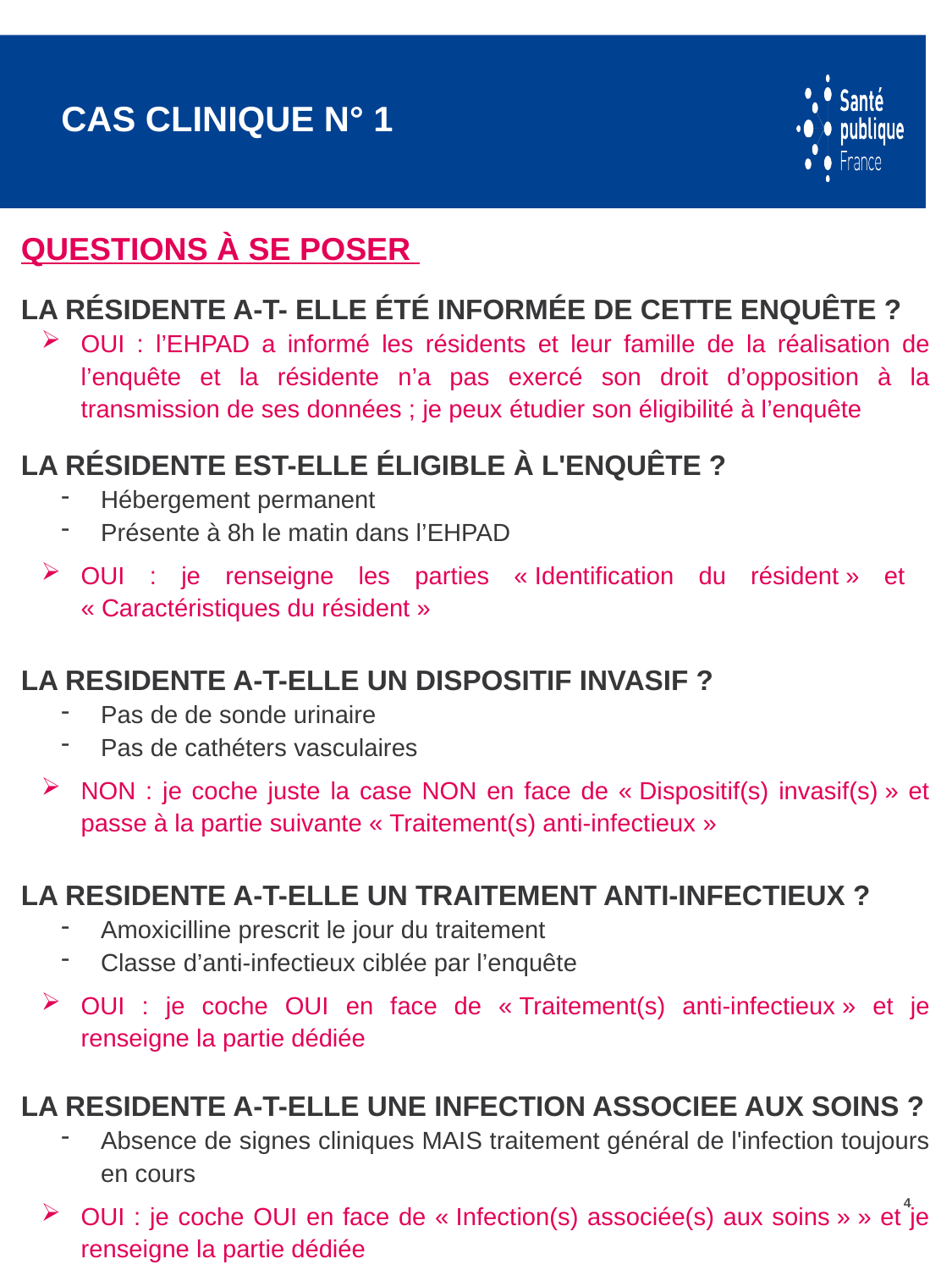

# Cas clinique n° 1
Questions à se poser
LA Résidente a-t- elle été informéE de cette enquête ?
OUI : l’EHPAD a informé les résidents et leur famille de la réalisation de l’enquête et la résidente n’a pas exercé son droit d’opposition à la transmission de ses données ; je peux étudier son éligibilité à l’enquête
La résidente est-elle éligible à l'Enquête ?
Hébergement permanent
Présente à 8h le matin dans l’EHPAD
OUI : je renseigne les parties « Identification du résident » et  « Caractéristiques du résident »

LA RESIDENTE A-T-ELLE un Dispositif invasif ?
Pas de de sonde urinaire
Pas de cathéters vasculaires
NON : je coche juste la case NON en face de « Dispositif(s) invasif(s) » et passe à la partie suivante « Traitement(s) anti-infectieux »

LA RESIDENTE A-T-ELLE UN TRAITEMENT ANTI-INFECTIEUX ?
Amoxicilline prescrit le jour du traitement
Classe d’anti-infectieux ciblée par l’enquête
OUI : je coche OUI en face de « Traitement(s) anti-infectieux » et je renseigne la partie dédiée

LA RESIDENTE A-T-ELLE UNE INFECTION ASSOCIEE aux soins ?
Absence de signes cliniques MAIS traitement général de l'infection toujours en cours
OUI : je coche OUI en face de « Infection(s) associée(s) aux soins » » et je renseigne la partie dédiée